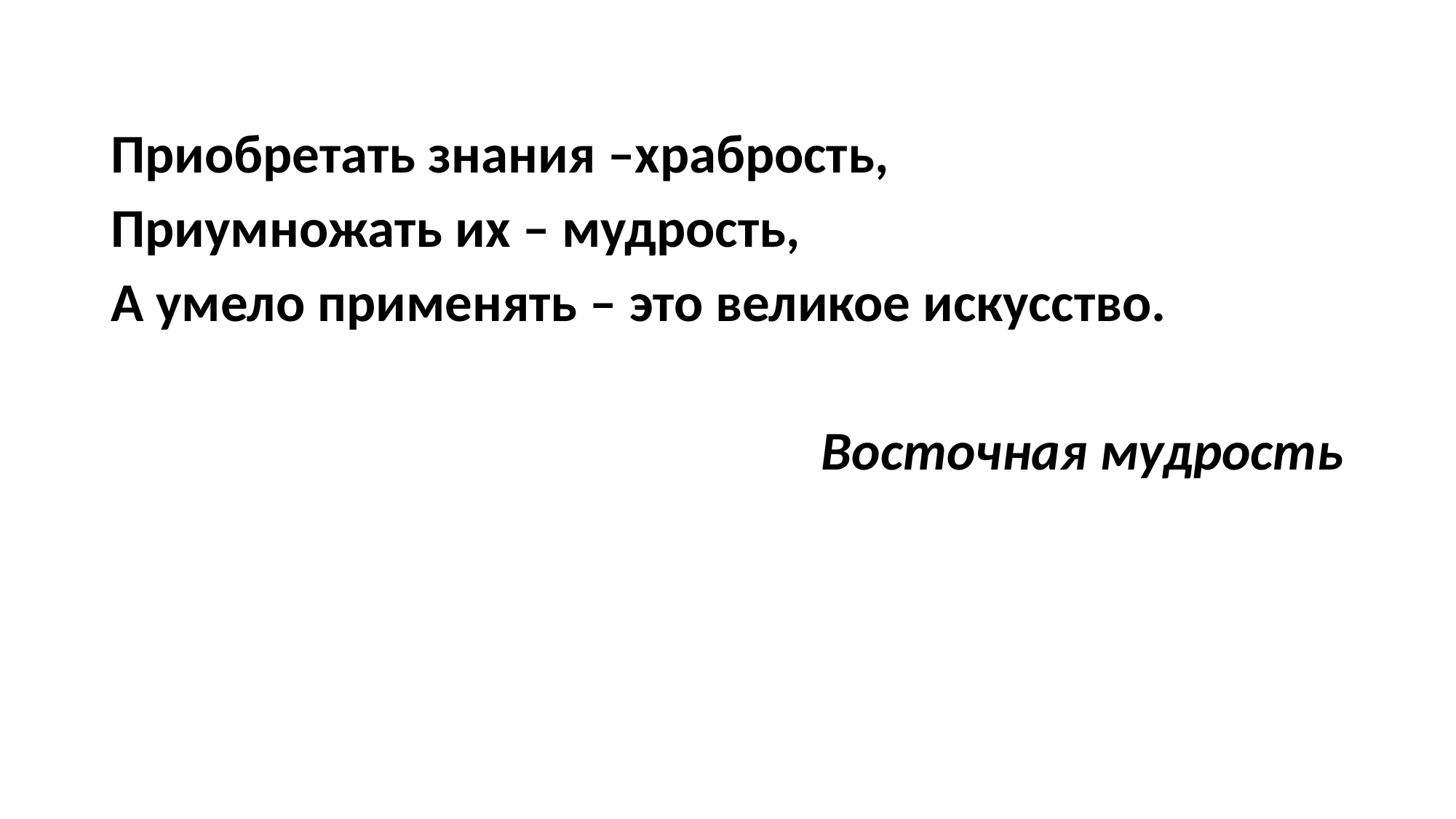

Приобретать знания –храбрость,
Приумножать их – мудрость,
А умело применять – это великое искусство.

Восточная мудрость